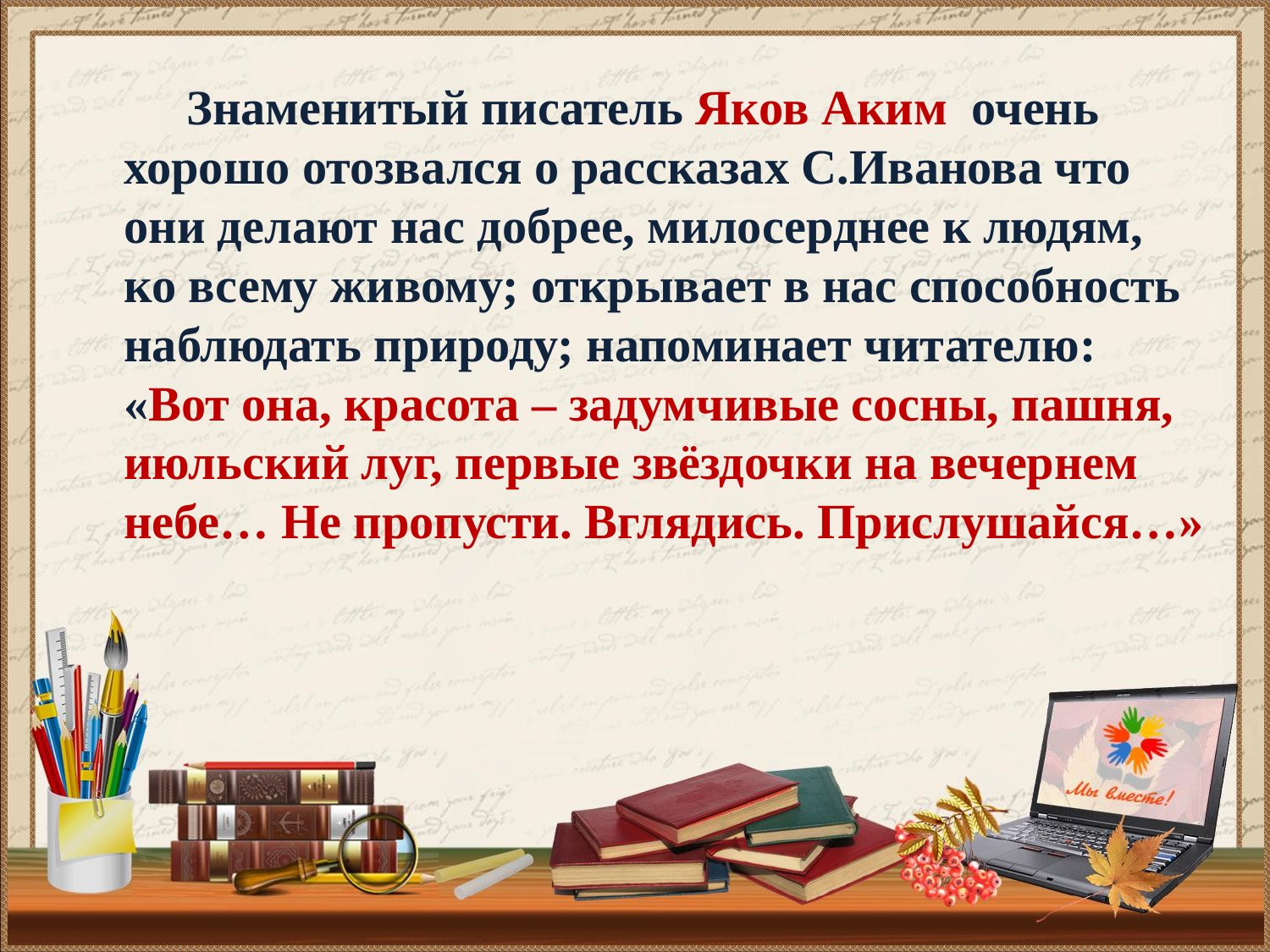

#
         Знаменитый писатель Яков Аким  очень хорошо отозвался о рассказах С.Иванова что они делают нас добрее, милосерднее к людям, ко всему живому; открывает в нас способность наблюдать природу; напоминает читателю: «Вот она, красота – задумчивые сосны, пашня, июльский луг, первые звёздочки на вечернем небе… Не пропусти. Вглядись. Прислушайся…»